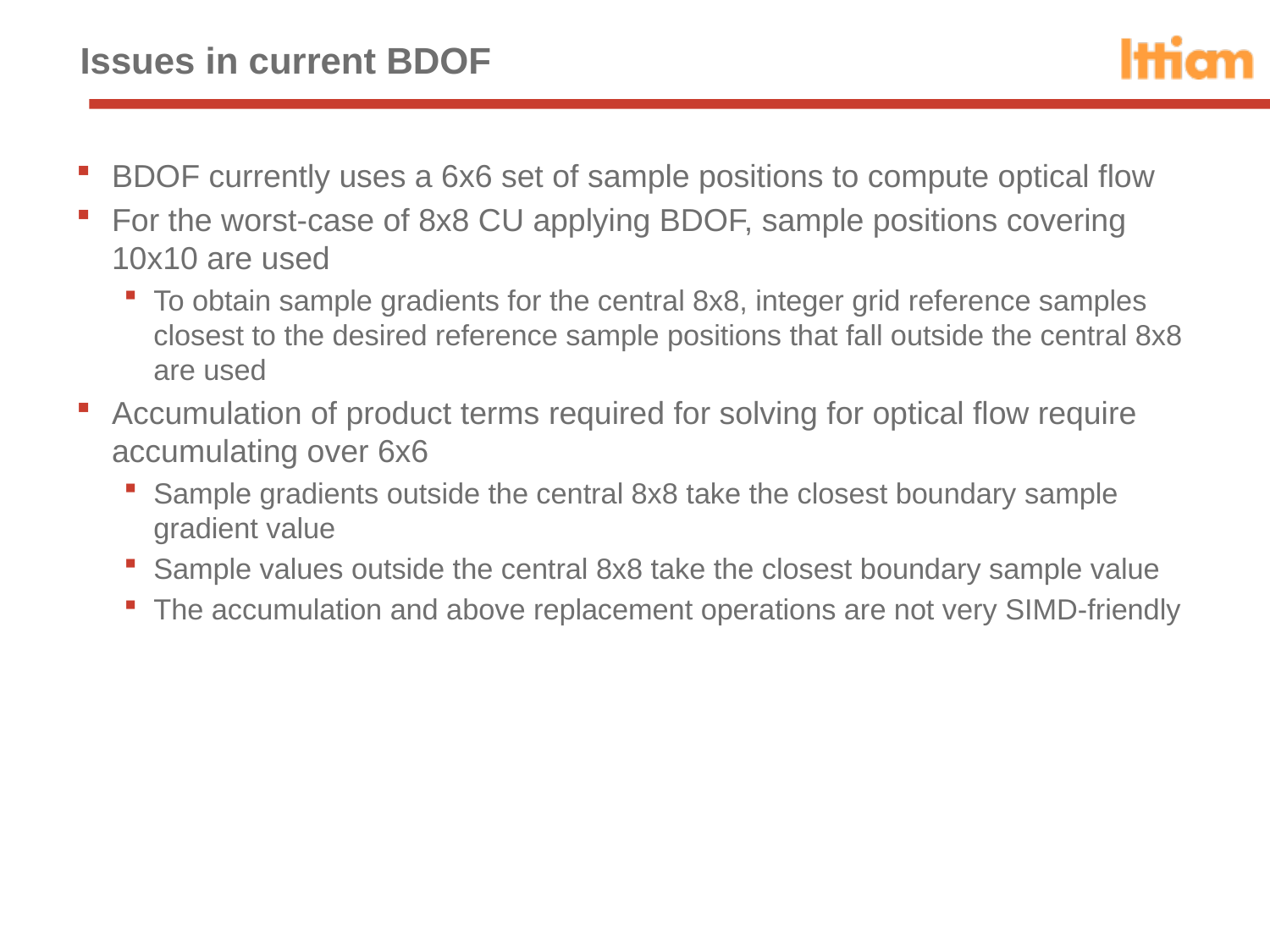

# Issues in current BDOF
BDOF currently uses a 6x6 set of sample positions to compute optical flow
For the worst-case of 8x8 CU applying BDOF, sample positions covering 10x10 are used
To obtain sample gradients for the central 8x8, integer grid reference samples closest to the desired reference sample positions that fall outside the central 8x8 are used
Accumulation of product terms required for solving for optical flow require accumulating over 6x6
Sample gradients outside the central 8x8 take the closest boundary sample gradient value
Sample values outside the central 8x8 take the closest boundary sample value
The accumulation and above replacement operations are not very SIMD-friendly